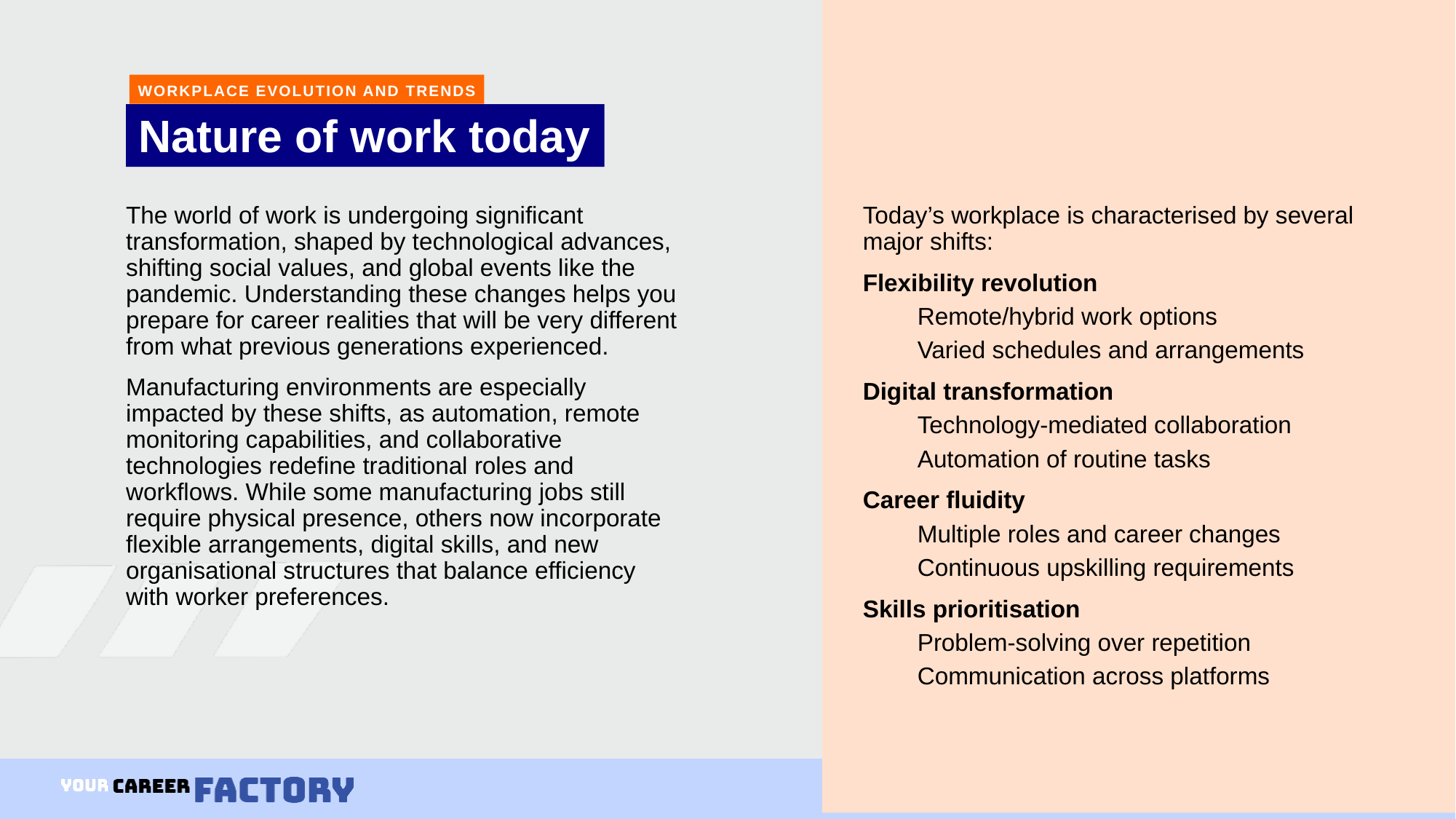

WORKPLACE EVOLUTION AND TRENDS
# Nature of work today
The world of work is undergoing significant transformation, shaped by technological advances, shifting social values, and global events like the pandemic. Understanding these changes helps you prepare for career realities that will be very different from what previous generations experienced.
Manufacturing environments are especially impacted by these shifts, as automation, remote monitoring capabilities, and collaborative technologies redefine traditional roles and workflows. While some manufacturing jobs still require physical presence, others now incorporate flexible arrangements, digital skills, and new organisational structures that balance efficiency with worker preferences.
Today’s workplace is characterised by several major shifts:
Flexibility revolution
Remote/hybrid work options
Varied schedules and arrangements
Digital transformation
Technology-mediated collaboration
Automation of routine tasks
Career fluidity
Multiple roles and career changes
Continuous upskilling requirements
Skills prioritisation
Problem-solving over repetition
Communication across platforms